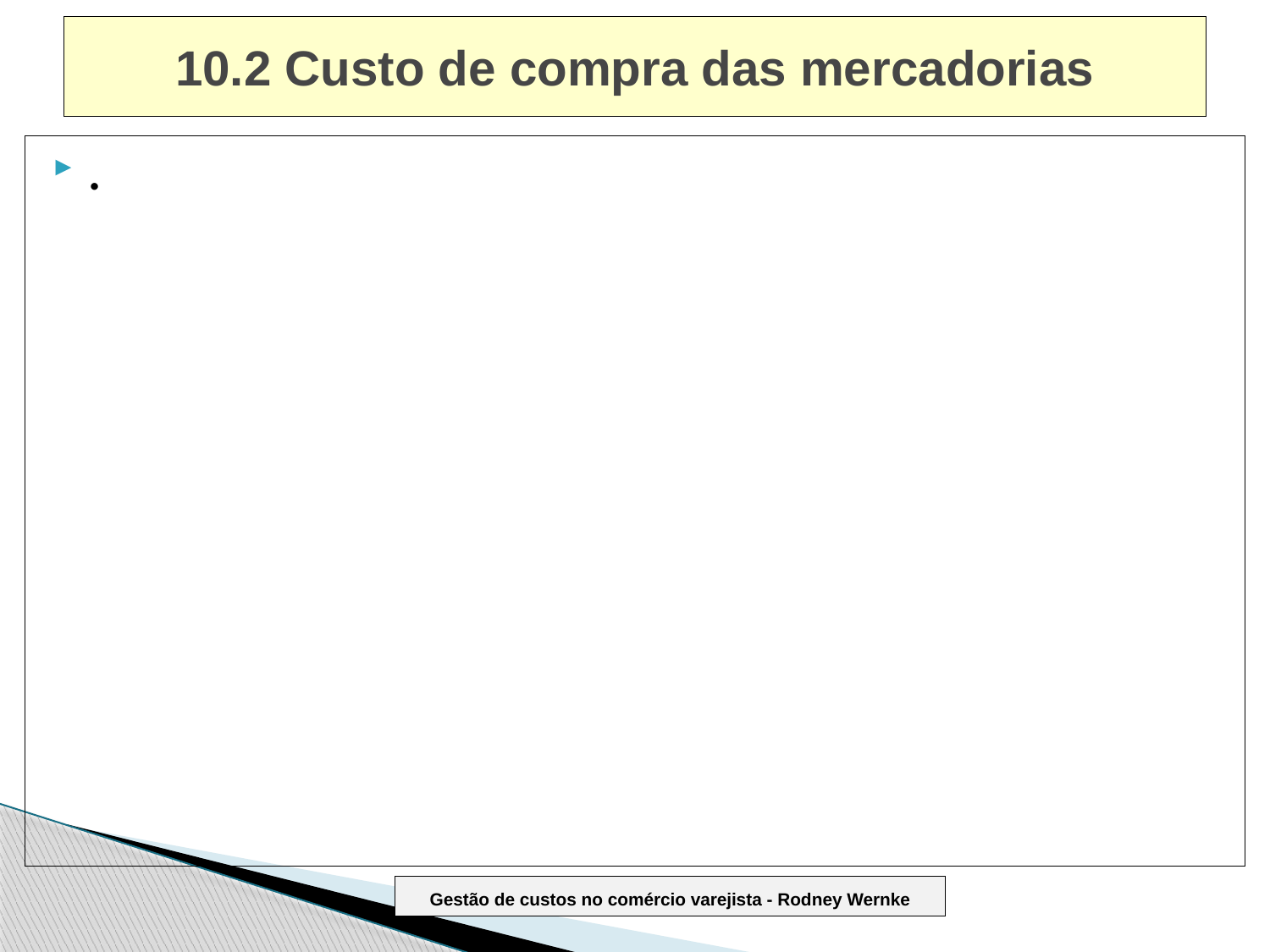

# 10.2 Custo de compra das mercadorias
.
Gestão de custos no comércio varejista - Rodney Wernke